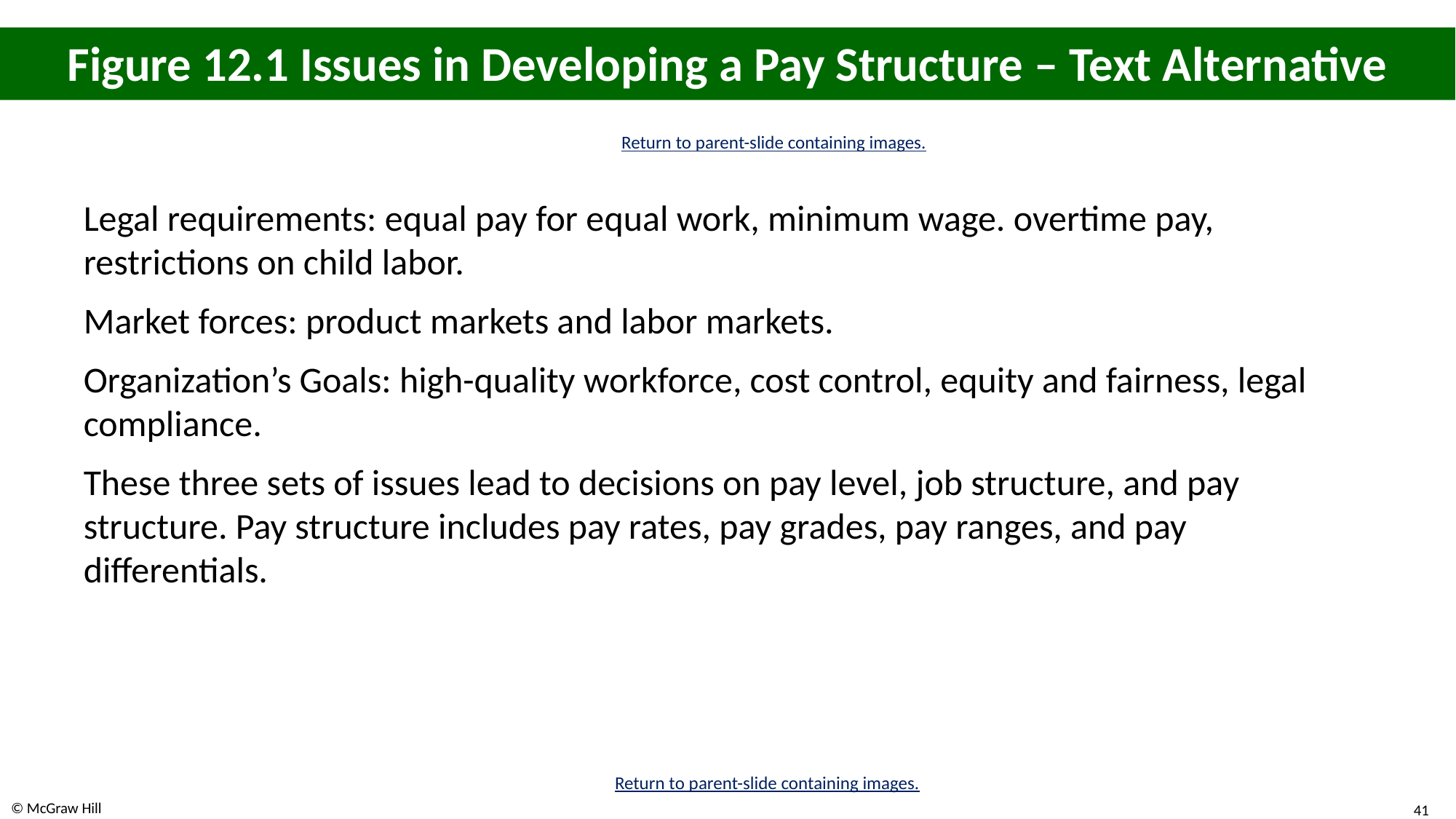

# Figure 12.1 Issues in Developing a Pay Structure – Text Alternative
Return to parent-slide containing images.
Legal requirements: equal pay for equal work, minimum wage. overtime pay, restrictions on child labor.
Market forces: product markets and labor markets.
Organization’s Goals: high-quality workforce, cost control, equity and fairness, legal compliance.
These three sets of issues lead to decisions on pay level, job structure, and pay structure. Pay structure includes pay rates, pay grades, pay ranges, and pay differentials.
Return to parent-slide containing images.